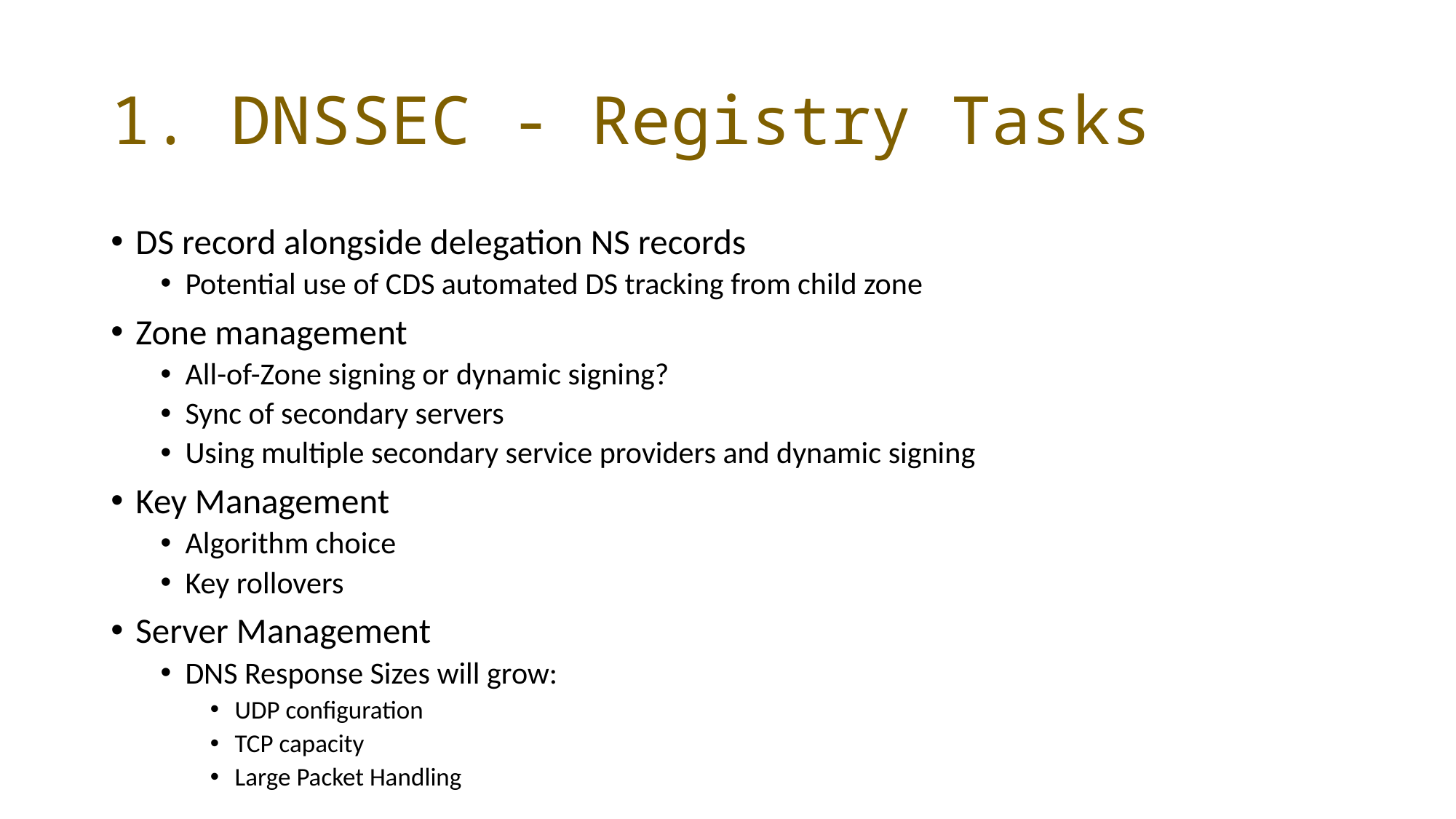

# 1. DNSSEC - Registry Tasks
DS record alongside delegation NS records
Potential use of CDS automated DS tracking from child zone
Zone management
All-of-Zone signing or dynamic signing?
Sync of secondary servers
Using multiple secondary service providers and dynamic signing
Key Management
Algorithm choice
Key rollovers
Server Management
DNS Response Sizes will grow:
UDP configuration
TCP capacity
Large Packet Handling